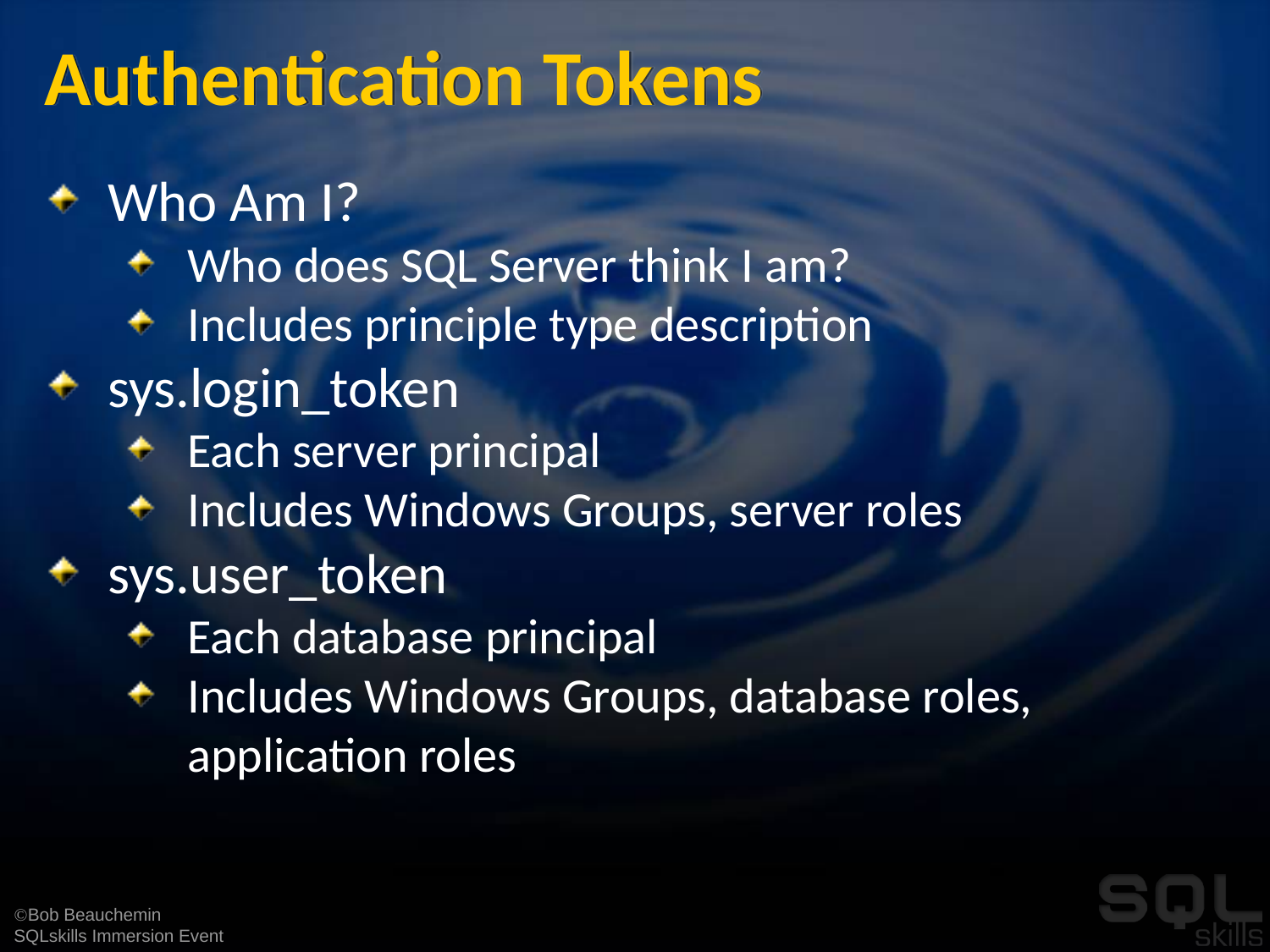

# Authentication Tokens
Who Am I?
Who does SQL Server think I am?
Includes principle type description
sys.login_token
Each server principal
Includes Windows Groups, server roles
sys.user_token
Each database principal
Includes Windows Groups, database roles, application roles